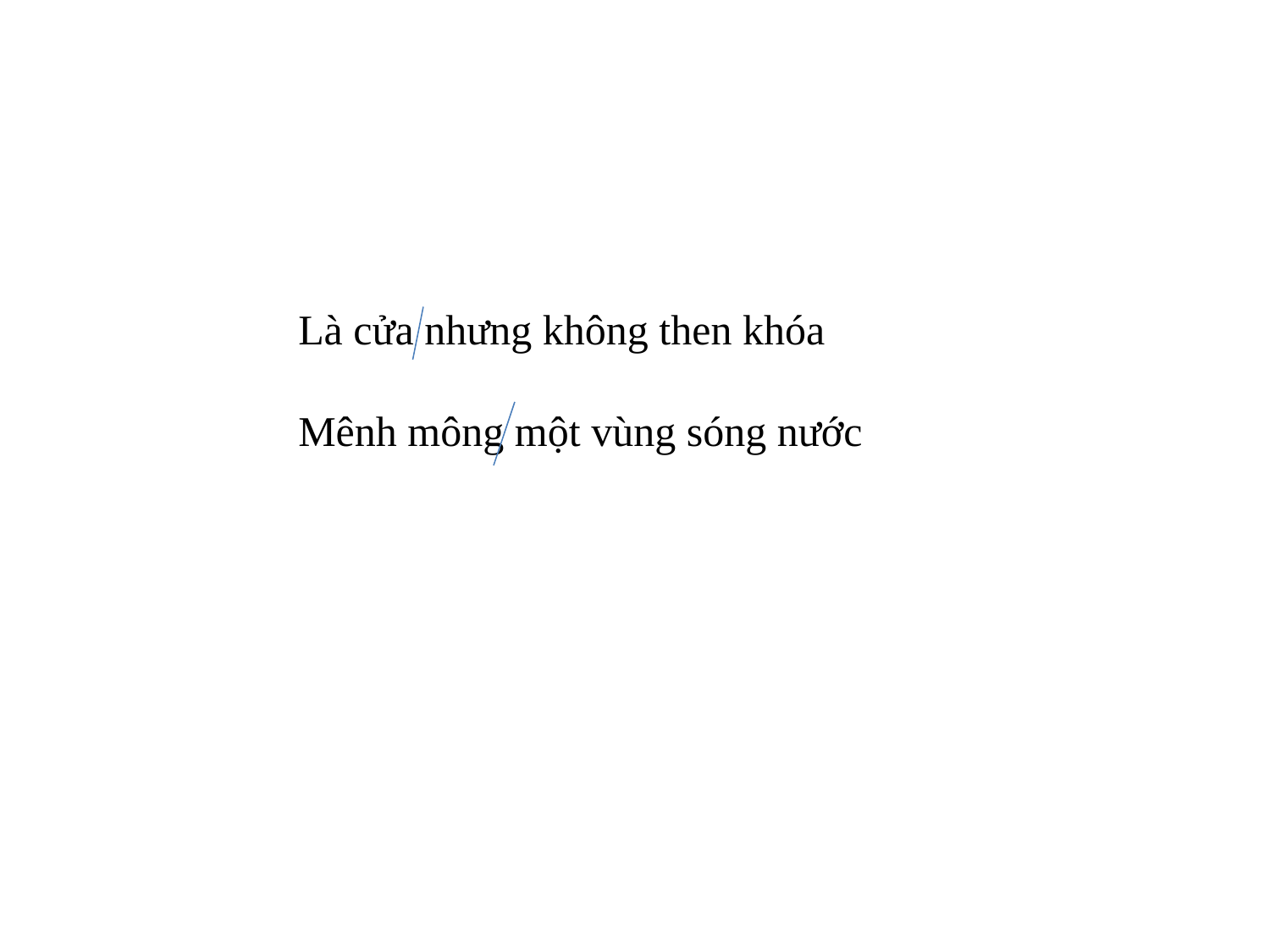

Là cửa nhưng không then khóa

Mênh mông một vùng sóng nước